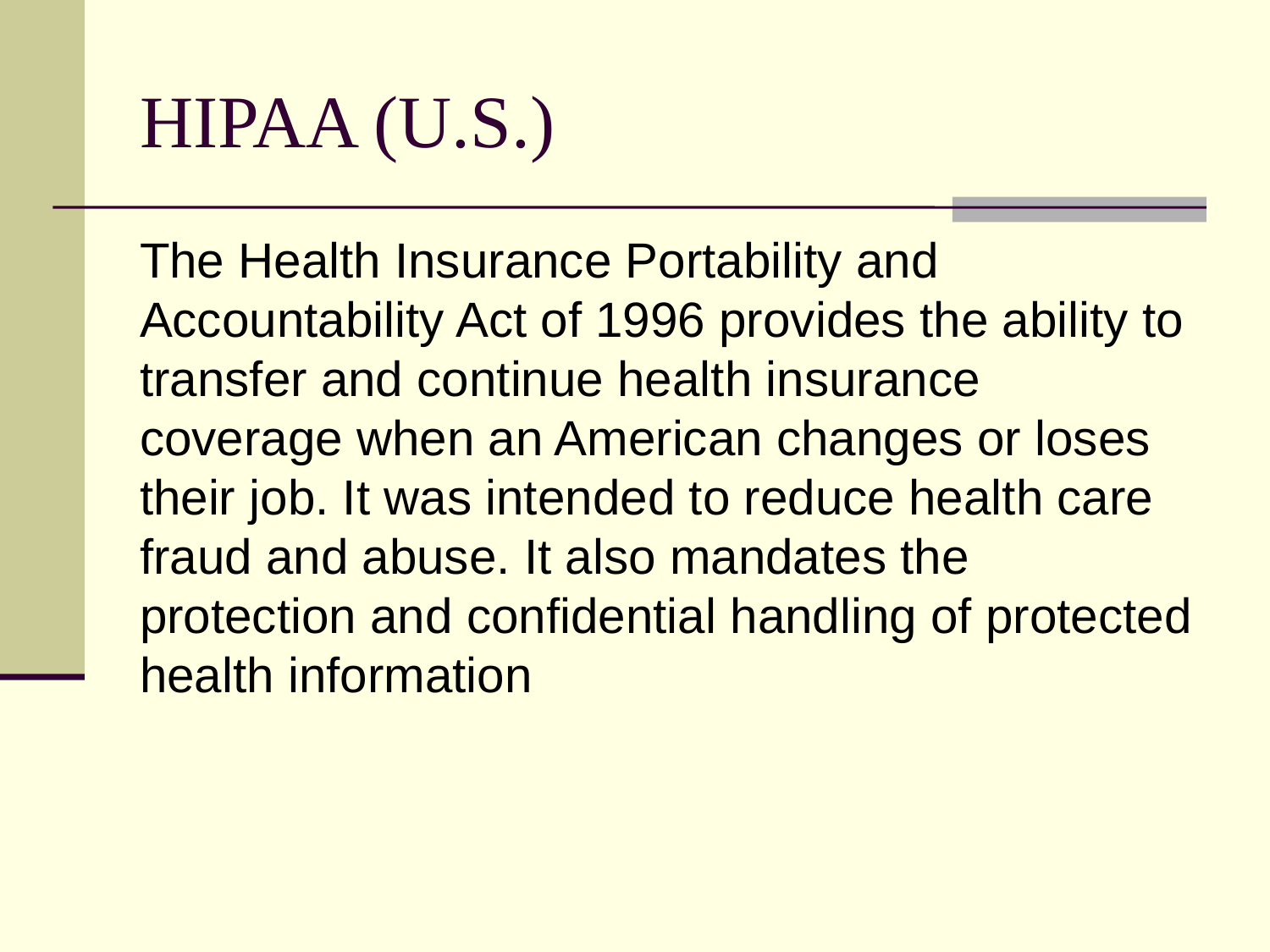

# HIPAA (U.S.)
The Health Insurance Portability and Accountability Act of 1996 provides the ability to transfer and continue health insurance coverage when an American changes or loses their job. It was intended to reduce health care fraud and abuse. It also mandates the protection and confidential handling of protected health information